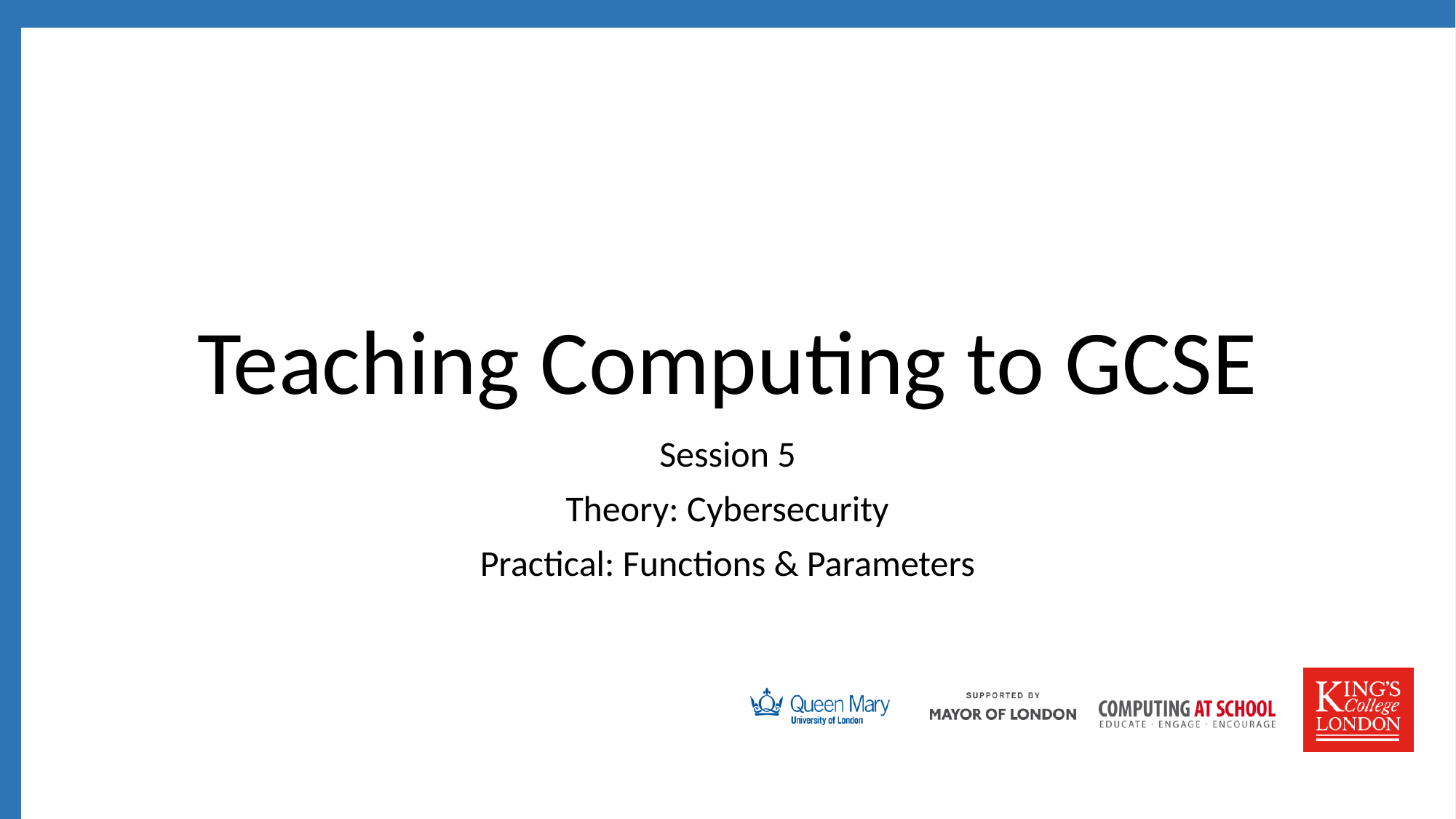

# Teaching Computing to GCSE
Session 5
Theory: Cybersecurity
Practical: Functions & Parameters